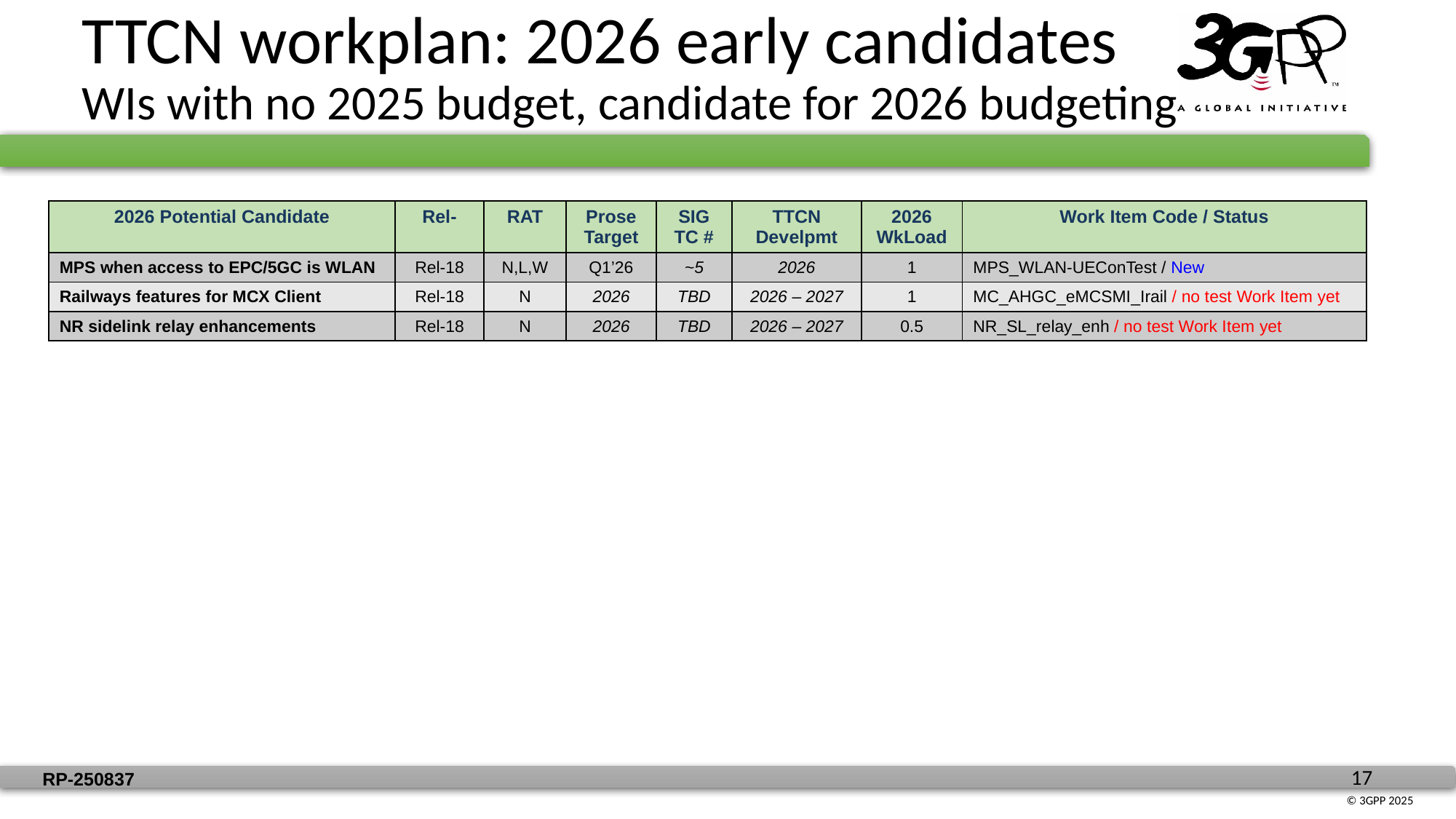

TTCN workplan: 2026 early candidates
WIs with no 2025 budget, candidate for 2026 budgeting
| 2026 Potential Candidate | Rel- | RAT | Prose Target | SIG TC # | TTCN Develpmt | 2026 WkLoad | Work Item Code / Status |
| --- | --- | --- | --- | --- | --- | --- | --- |
| MPS when access to EPC/5GC is WLAN | Rel-18 | N,L,W | Q1’26 | ~5 | 2026 | 1 | MPS\_WLAN-UEConTest / New |
| Railways features for MCX Client | Rel-18 | N | 2026 | TBD | 2026 – 2027 | 1 | MC\_AHGC\_eMCSMI\_Irail / no test Work Item yet |
| NR sidelink relay enhancements | Rel-18 | N | 2026 | TBD | 2026 – 2027 | 0.5 | NR\_SL\_relay\_enh / no test Work Item yet |